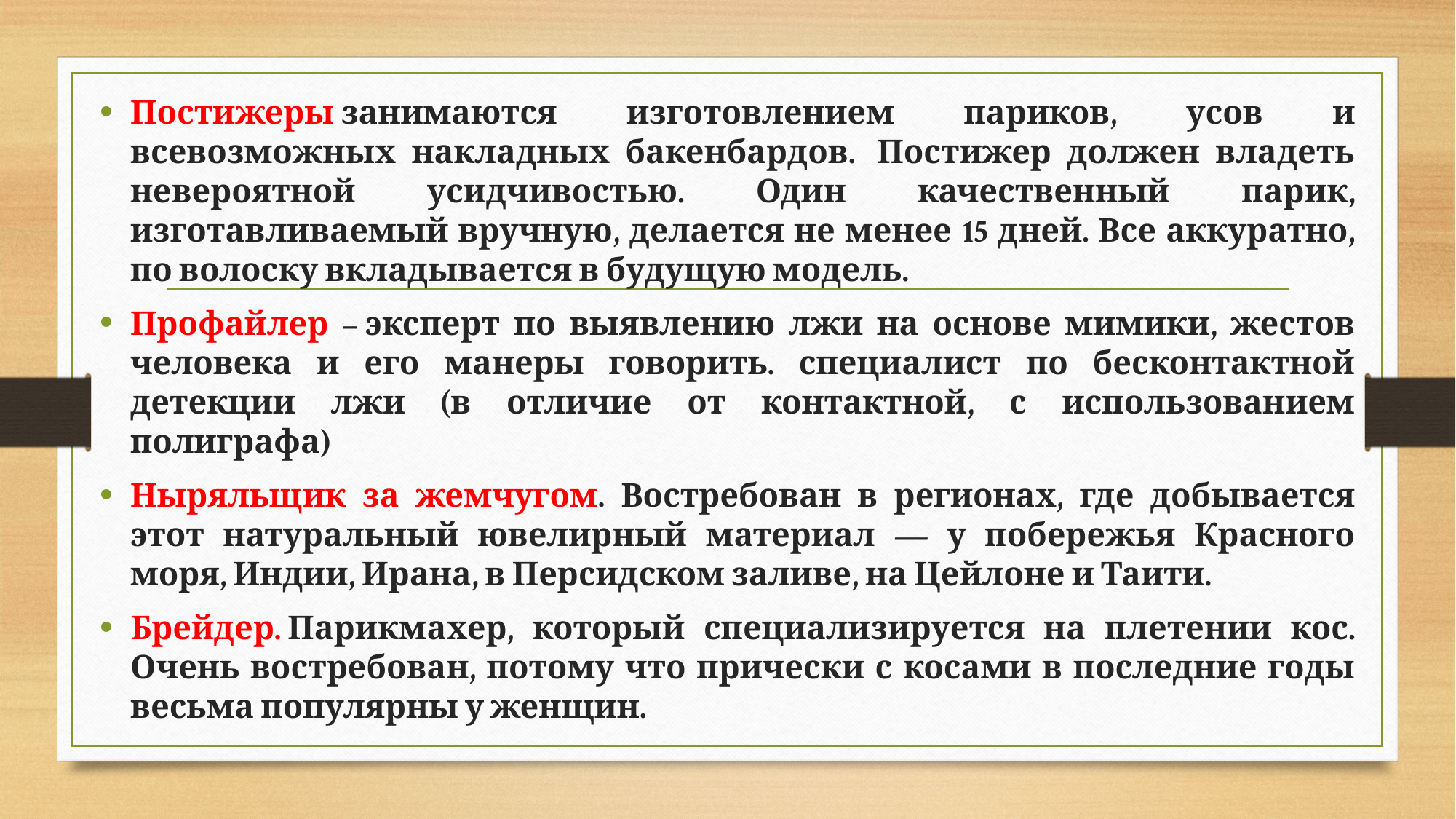

Постижеры занимаются изготовлением париков, усов и всевозможных накладных бакенбардов.  Постижер должен владеть невероятной усидчивостью. Один качественный парик, изготавливаемый вручную, делается не менее 15 дней. Все аккуратно, по волоску вкладывается в будущую модель.
Профайлер – эксперт по выявлению лжи на основе мимики, жестов человека и его манеры говорить. специалист по бесконтактной детекции лжи (в отличие от контактной, с использованием полиграфа)
Ныряльщик за жемчугом. Востребован в регионах, где добывается этот натуральный ювелирный материал — у побережья Красного моря, Индии, Ирана, в Персидском заливе, на Цейлоне и Таити.
Брейдер. Парикмахер, который специализируется на плетении кос. Очень востребован, потому что прически с косами в последние годы весьма популярны у женщин.